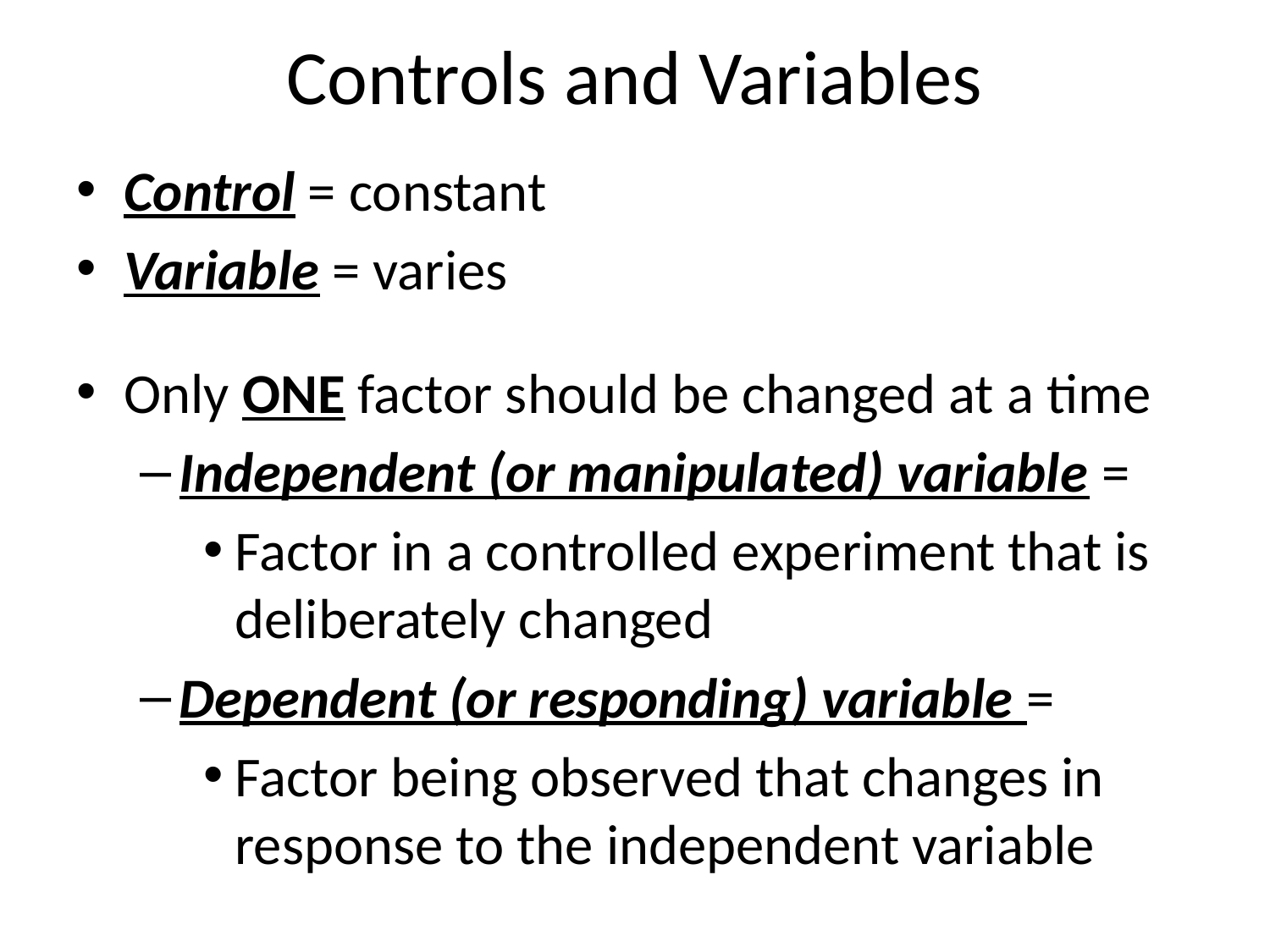

# Controls and Variables
Control = constant
Variable = varies

Only ONE factor should be changed at a time
Independent (or manipulated) variable =
Factor in a controlled experiment that is deliberately changed
Dependent (or responding) variable =
Factor being observed that changes in response to the independent variable